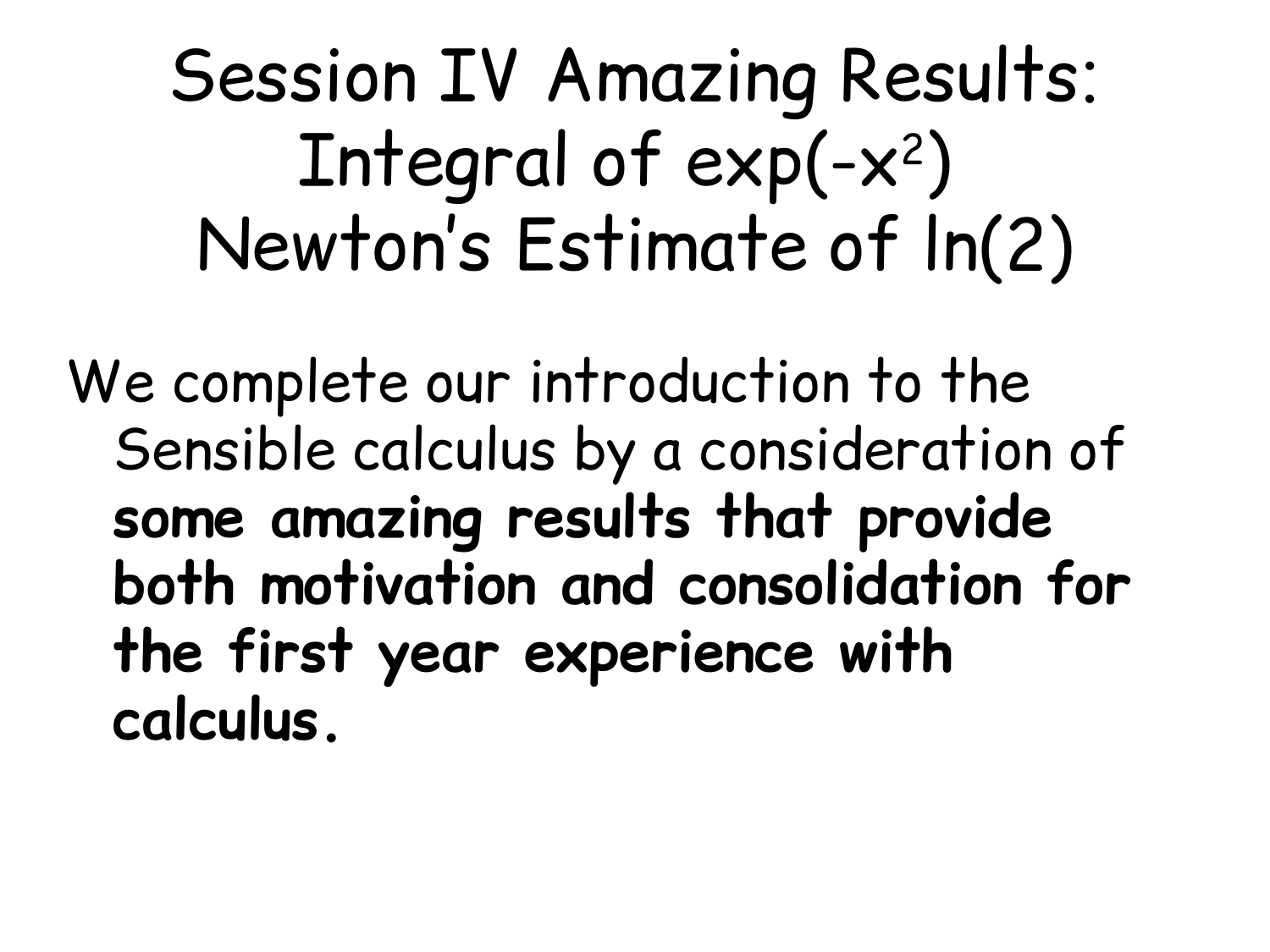

Session IV Amazing Results:
Integral of exp(-x2)
Newton’s Estimate of ln(2)
We complete our introduction to the Sensible calculus by a consideration of some amazing results that provide both motivation and consolidation for the first year experience with calculus.